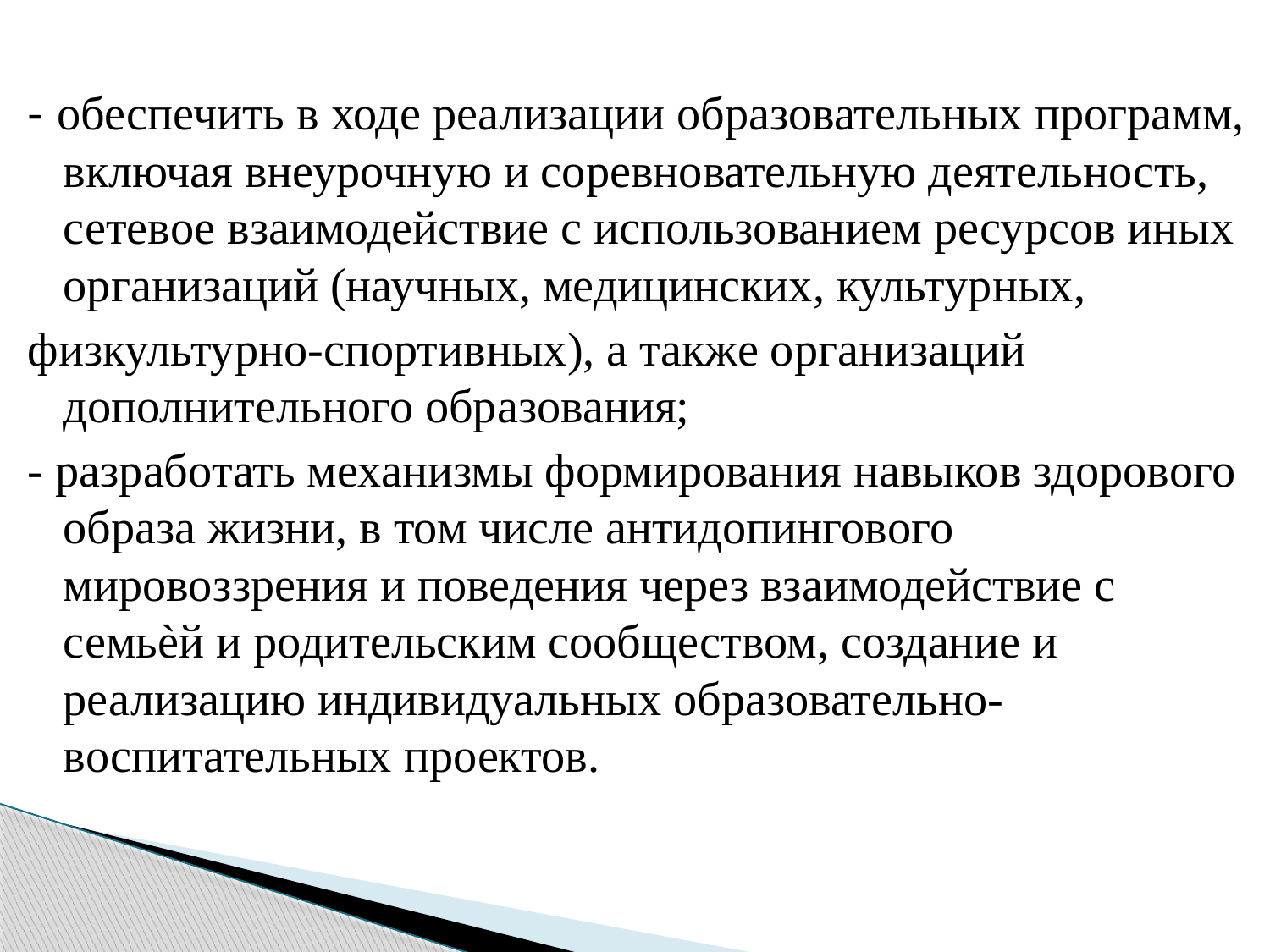

#
- обеспечить в ходе реализации образовательных программ, включая внеурочную и соревновательную деятельность, сетевое взаимодействие с использованием ресурсов иных организаций (научных, медицинских, культурных,
физкультурно-спортивных), а также организаций дополнительного образования;
- разработать механизмы формирования навыков здорового образа жизни, в том числе антидопингового мировоззрения и поведения через взаимодействие с семьѐй и родительским сообществом, создание и реализацию индивидуальных образовательно-воспитательных проектов.